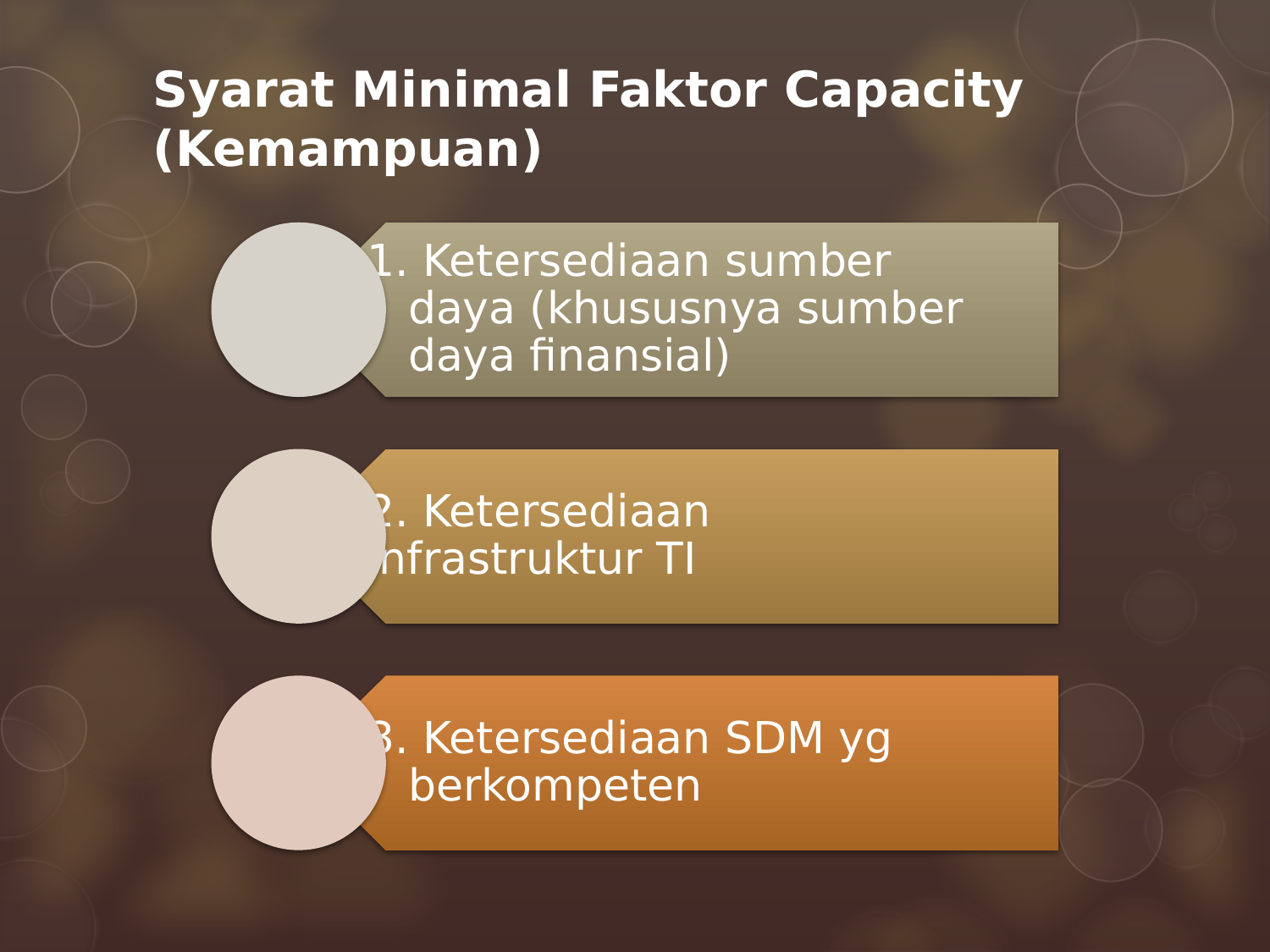

# Syarat Minimal Faktor Capacity (Kemampuan)
1. Ketersediaan sumber daya (khususnya sumber daya finansial)
2. Ketersediaan infrastruktur TI
3. Ketersediaan SDM yg berkompeten